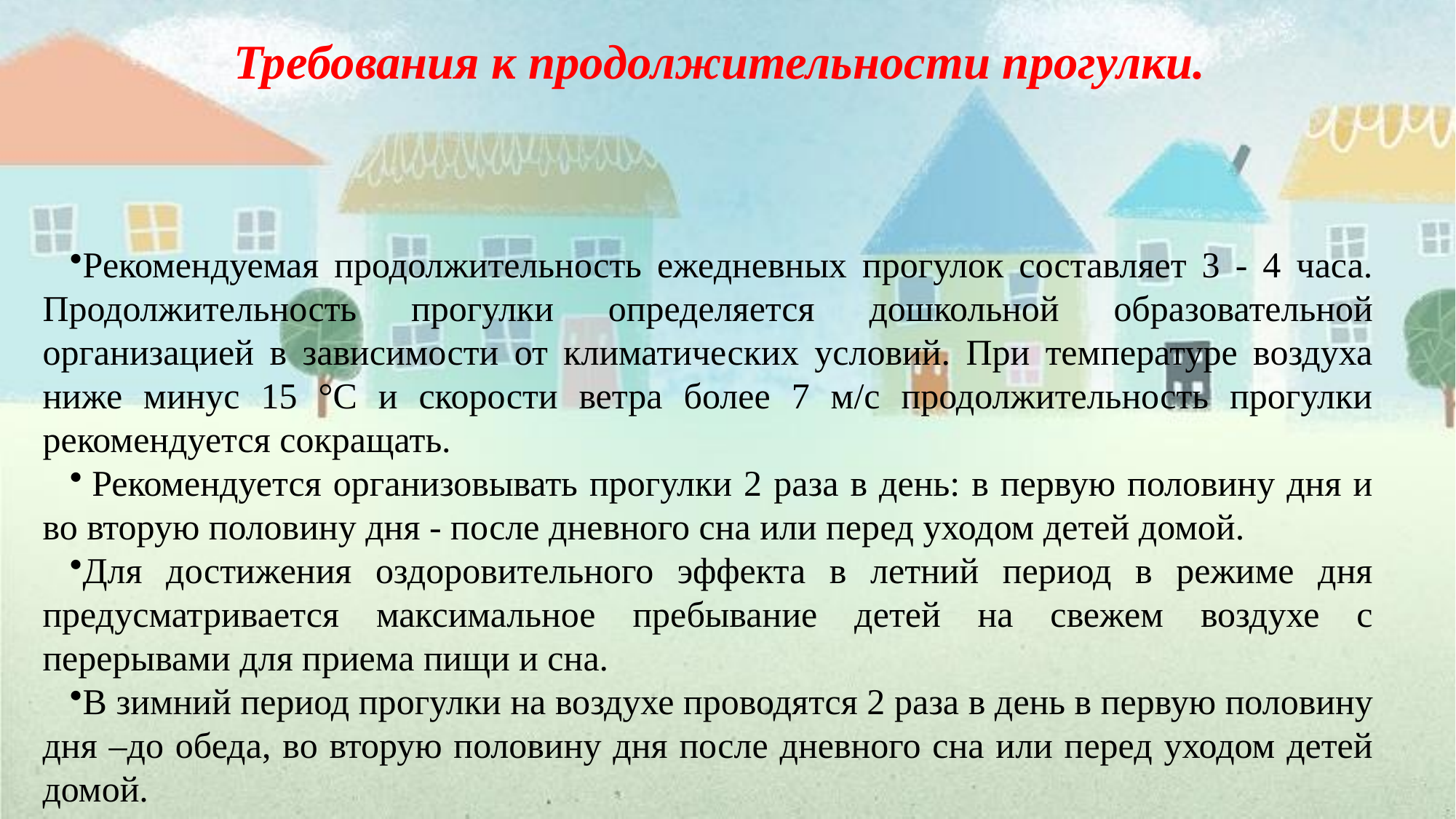

Требования к продолжительности прогулки.

Рекомендуемая продолжительность ежедневных прогулок составляет 3 - 4 часа. Продолжительность прогулки определяется дошкольной образовательной организацией в зависимости от климатических условий. При температуре воздуха ниже минус 15 °C и скорости ветра более 7 м/с продолжительность прогулки рекомендуется сокращать.
 Рекомендуется организовывать прогулки 2 раза в день: в первую половину дня и во вторую половину дня - после дневного сна или перед уходом детей домой.
Для достижения оздоровительного эффекта в летний период в режиме дня предусматривается максимальное пребывание детей на свежем воздухе с перерывами для приема пищи и сна.
В зимний период прогулки на воздухе проводятся 2 раза в день в первую половину дня –до обеда, во вторую половину дня после дневного сна или перед уходом детей домой.